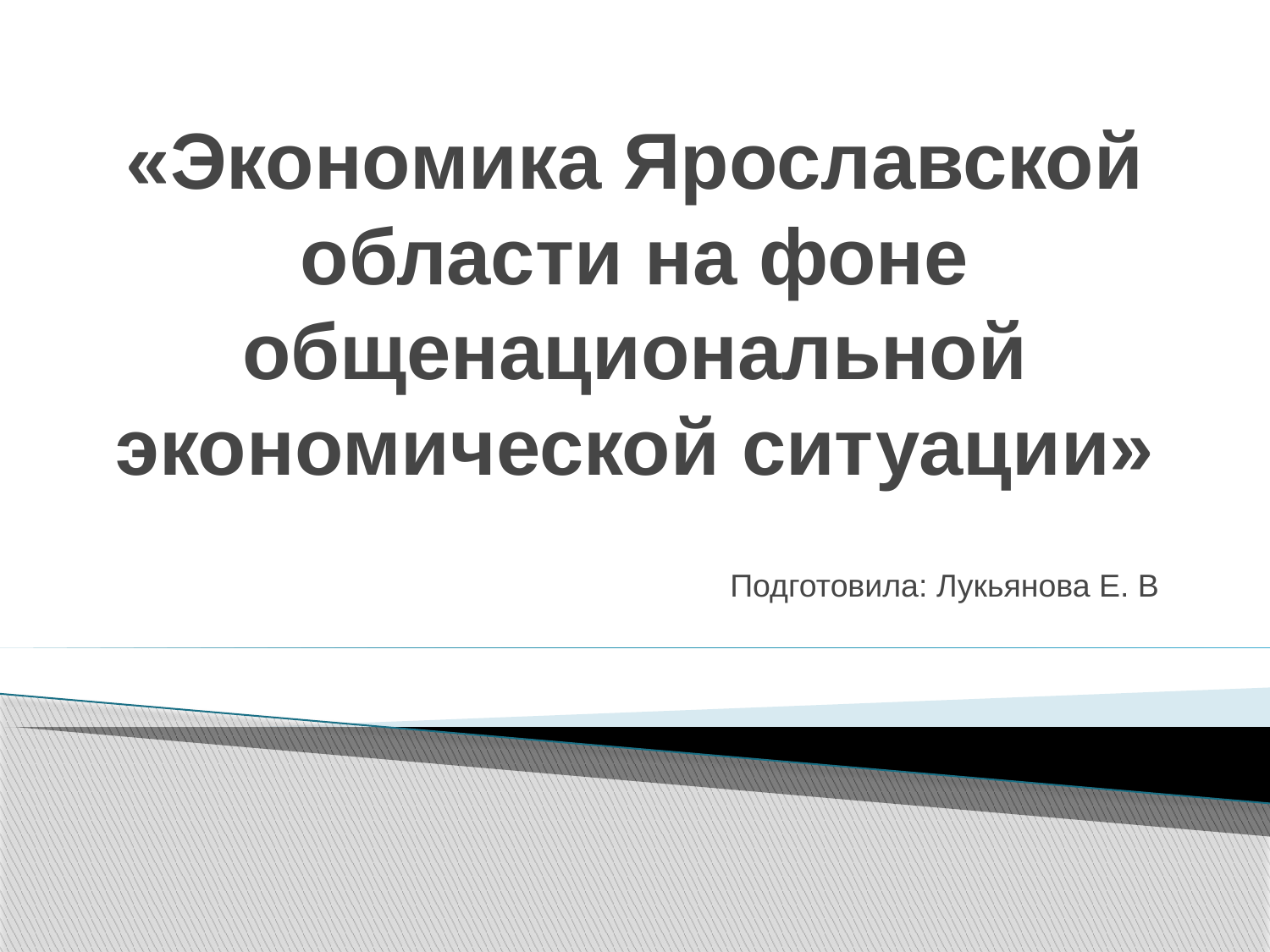

# «Экономика Ярославской области на фоне общенациональной экономической ситуации»

Подготовила: Лукьянова Е. В